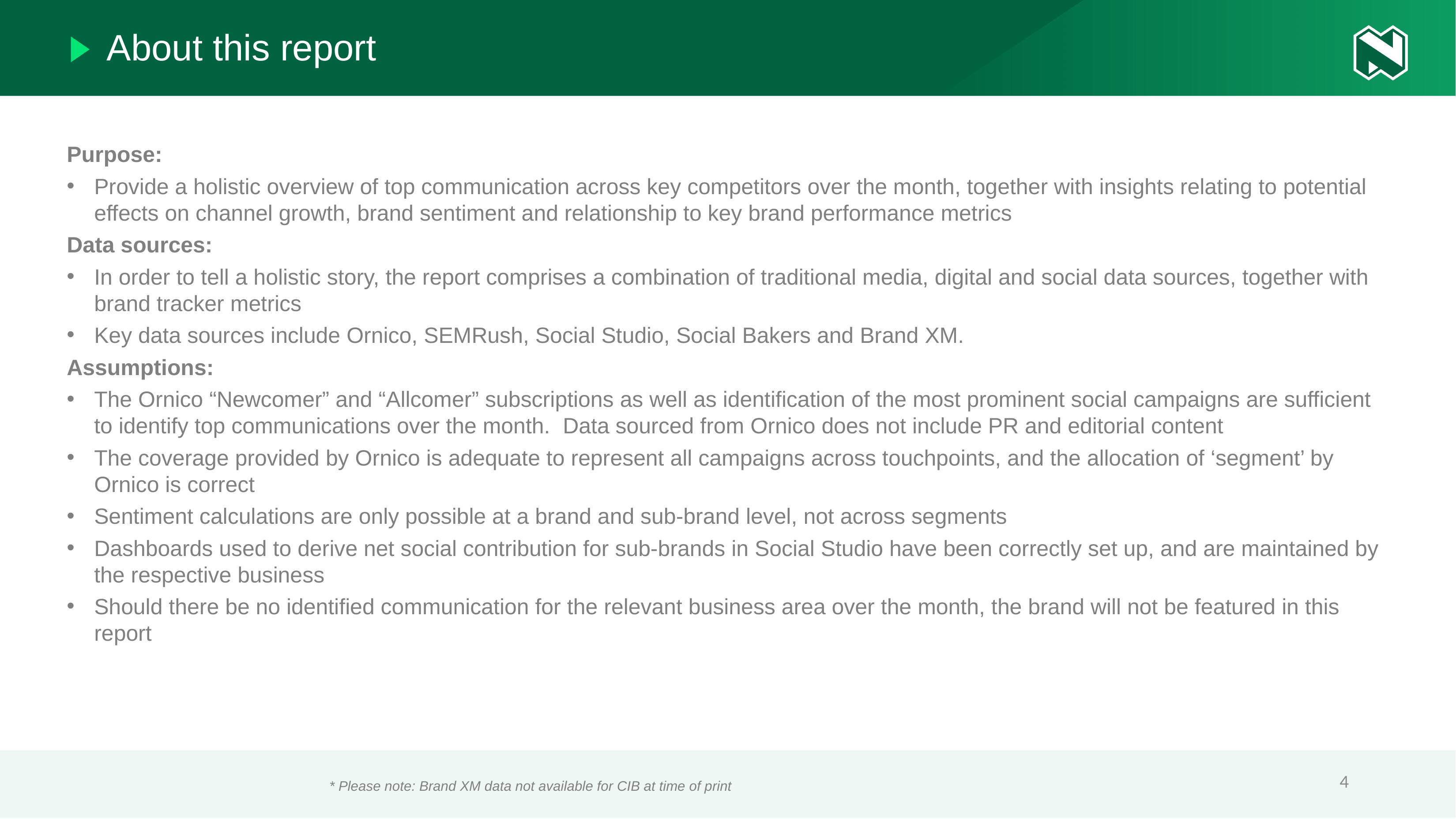

About this report
Purpose:
Provide a holistic overview of top communication across key competitors over the month, together with insights relating to potential effects on channel growth, brand sentiment and relationship to key brand performance metrics
Data sources:
In order to tell a holistic story, the report comprises a combination of traditional media, digital and social data sources, together with brand tracker metrics
Key data sources include Ornico, SEMRush, Social Studio, Social Bakers and Brand XM.
Assumptions:
The Ornico “Newcomer” and “Allcomer” subscriptions as well as identification of the most prominent social campaigns are sufficient to identify top communications over the month.  Data sourced from Ornico does not include PR and editorial content
The coverage provided by Ornico is adequate to represent all campaigns across touchpoints, and the allocation of ‘segment’ by Ornico is correct
Sentiment calculations are only possible at a brand and sub-brand level, not across segments
Dashboards used to derive net social contribution for sub-brands in Social Studio have been correctly set up, and are maintained by the respective business
Should there be no identified communication for the relevant business area over the month, the brand will not be featured in this report

4
* Please note: Brand XM data not available for CIB at time of print